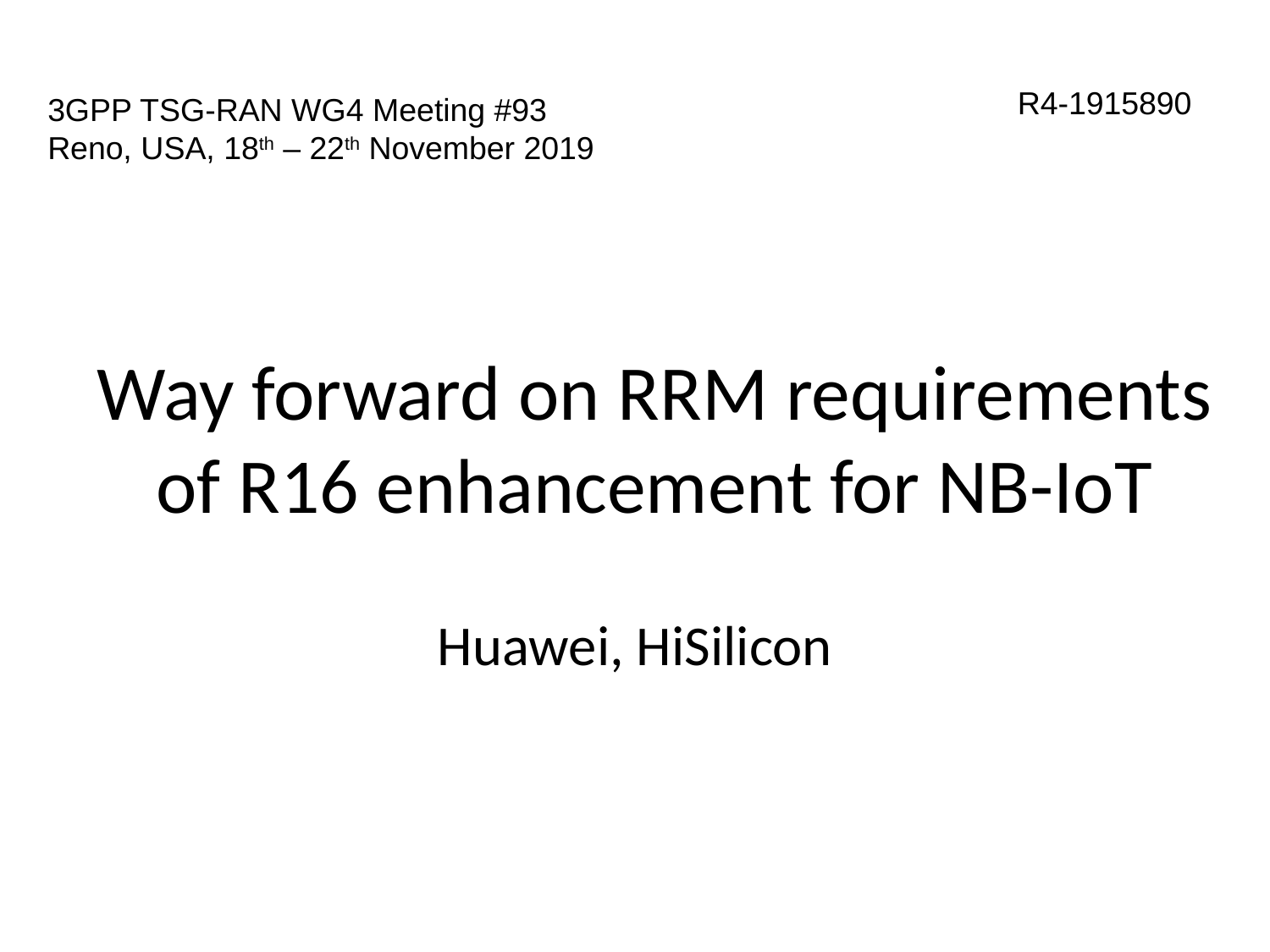

# 3GPP TSG-RAN WG4 Meeting #93 Reno, USA, 18th – 22th November 2019
R4-1915890
Way forward on RRM requirements of R16 enhancement for NB-IoT
Huawei, HiSilicon